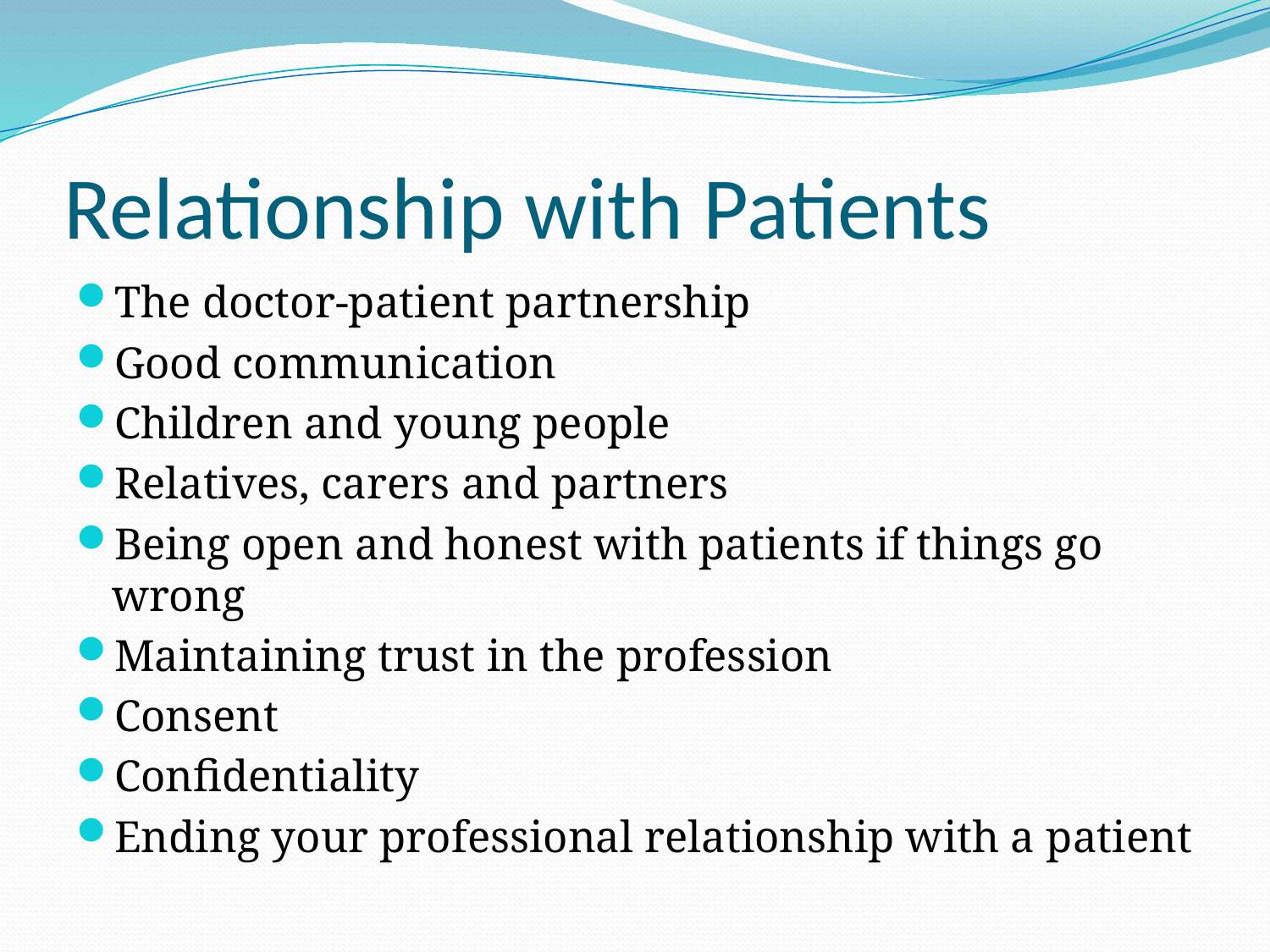

# Relationship with Patients
The doctor-patient partnership
Good communication
Children and young people
Relatives, carers and partners
Being open and honest with patients if things go wrong
Maintaining trust in the profession
Consent
Confidentiality
Ending your professional relationship with a patient